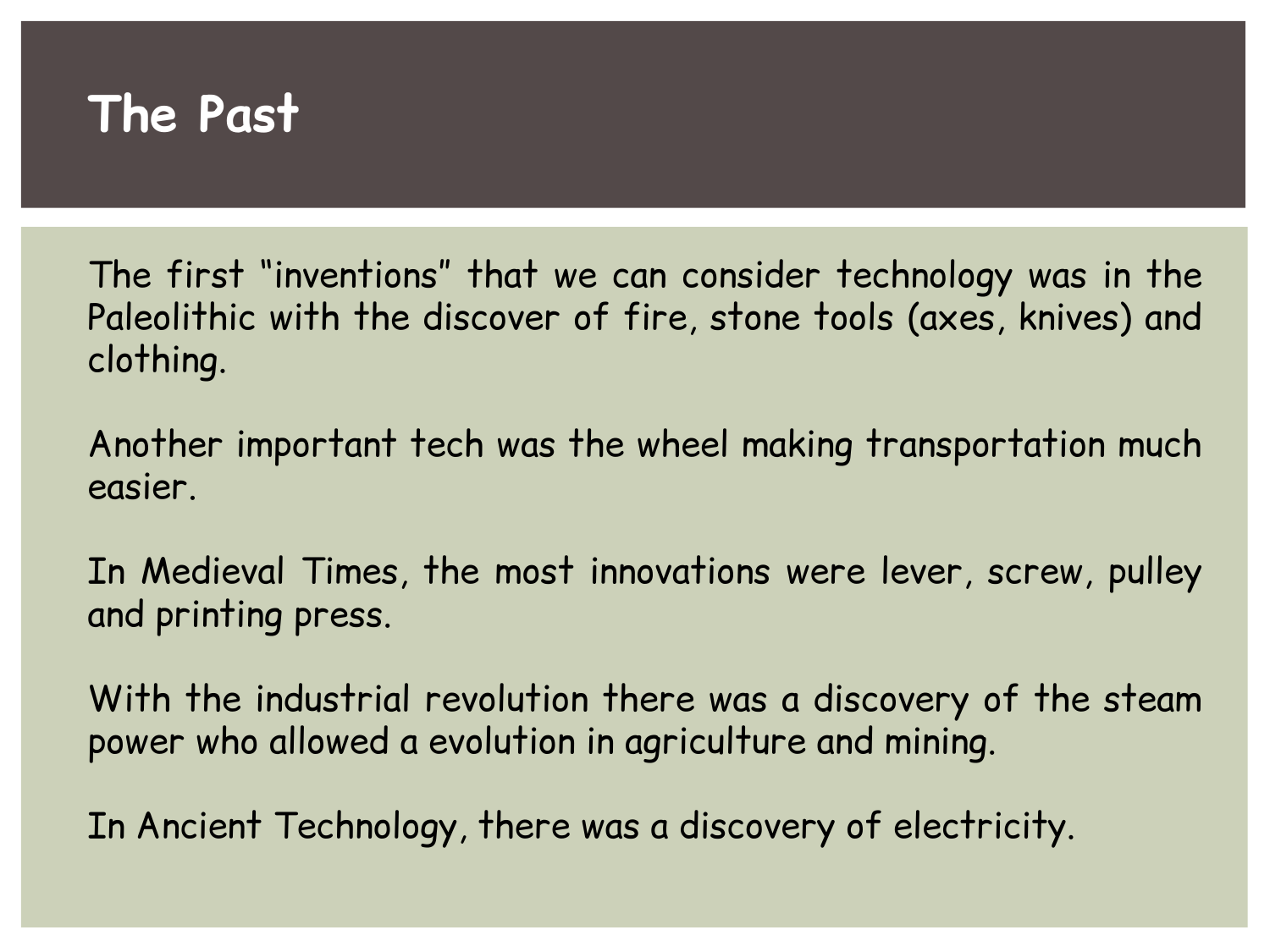

The Past
The first “inventions” that we can consider technology was in the Paleolithic with the discover of fire, stone tools (axes, knives) and clothing.

Another important tech was the wheel making transportation much easier.

In Medieval Times, the most innovations were lever, screw, pulley and printing press.

With the industrial revolution there was a discovery of the steam power who allowed a evolution in agriculture and mining.

In Ancient Technology, there was a discovery of electricity.